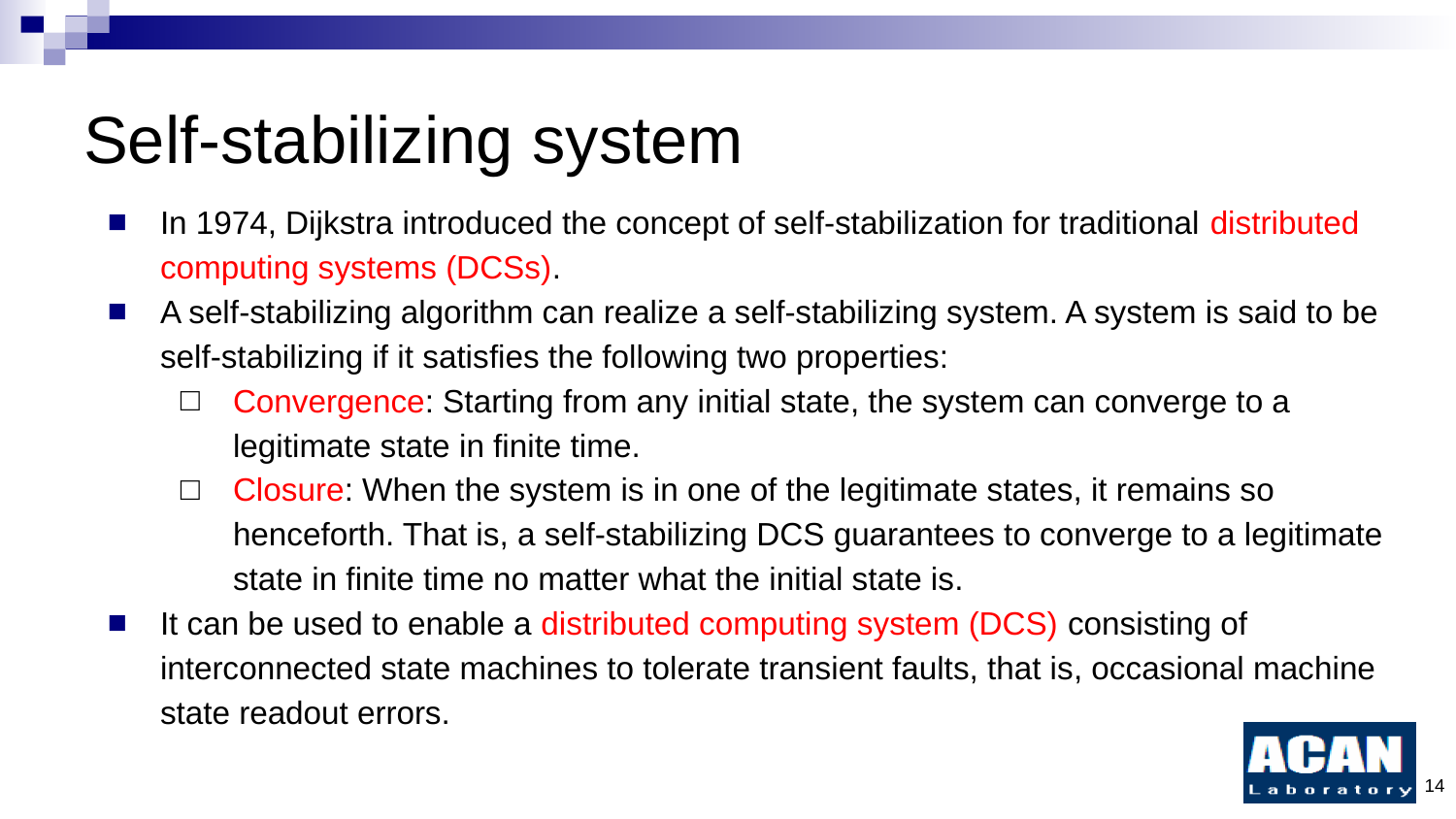

# Self-stabilizing system
In 1974, Dijkstra introduced the concept of self-stabilization for traditional distributed computing systems (DCSs).
A self-stabilizing algorithm can realize a self-stabilizing system. A system is said to be self-stabilizing if it satisfies the following two properties:
Convergence: Starting from any initial state, the system can converge to a legitimate state in finite time.
Closure: When the system is in one of the legitimate states, it remains so henceforth. That is, a self-stabilizing DCS guarantees to converge to a legitimate state in finite time no matter what the initial state is.
It can be used to enable a distributed computing system (DCS) consisting of interconnected state machines to tolerate transient faults, that is, occasional machine state readout errors.

14